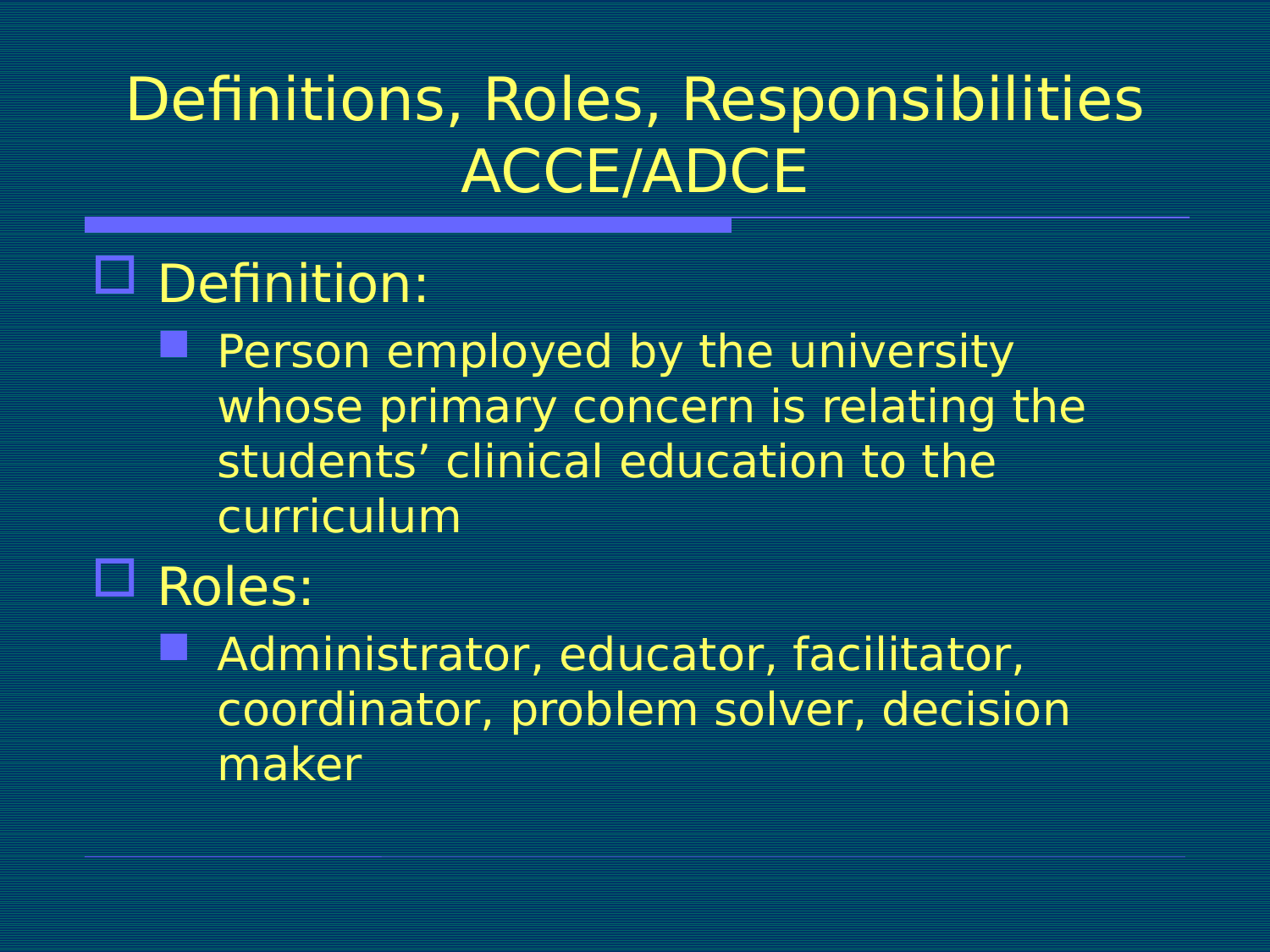

# Definitions, Roles, Responsibilities ACCE/ADCE
Definition:
Person employed by the university whose primary concern is relating the students’ clinical education to the curriculum
Roles:
Administrator, educator, facilitator, coordinator, problem solver, decision maker